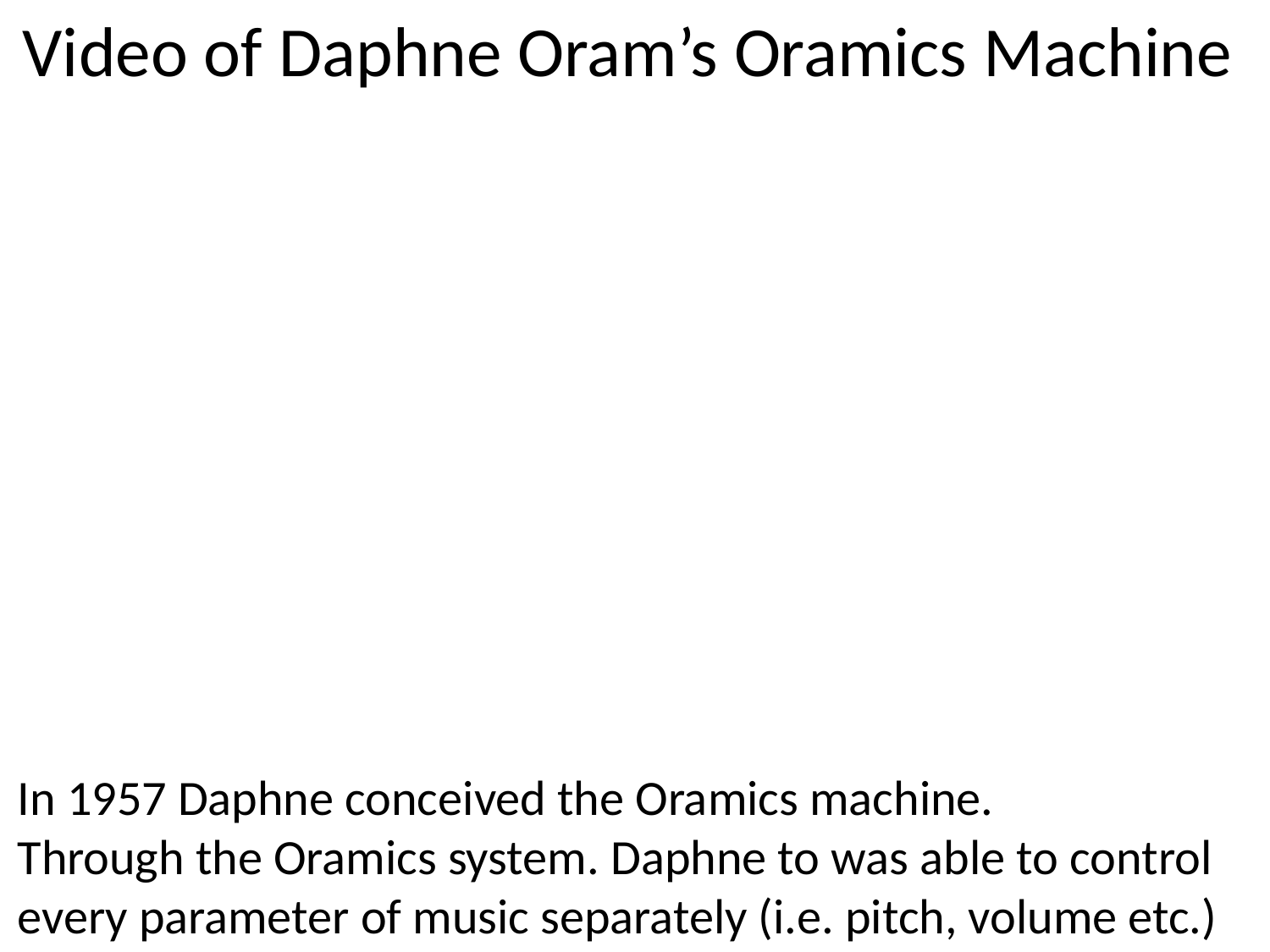

Video of Daphne Oram’s Oramics Machine
In 1957 Daphne conceived the Oramics machine.
Through the Oramics system. Daphne to was able to control
every parameter of music separately (i.e. pitch, volume etc.)